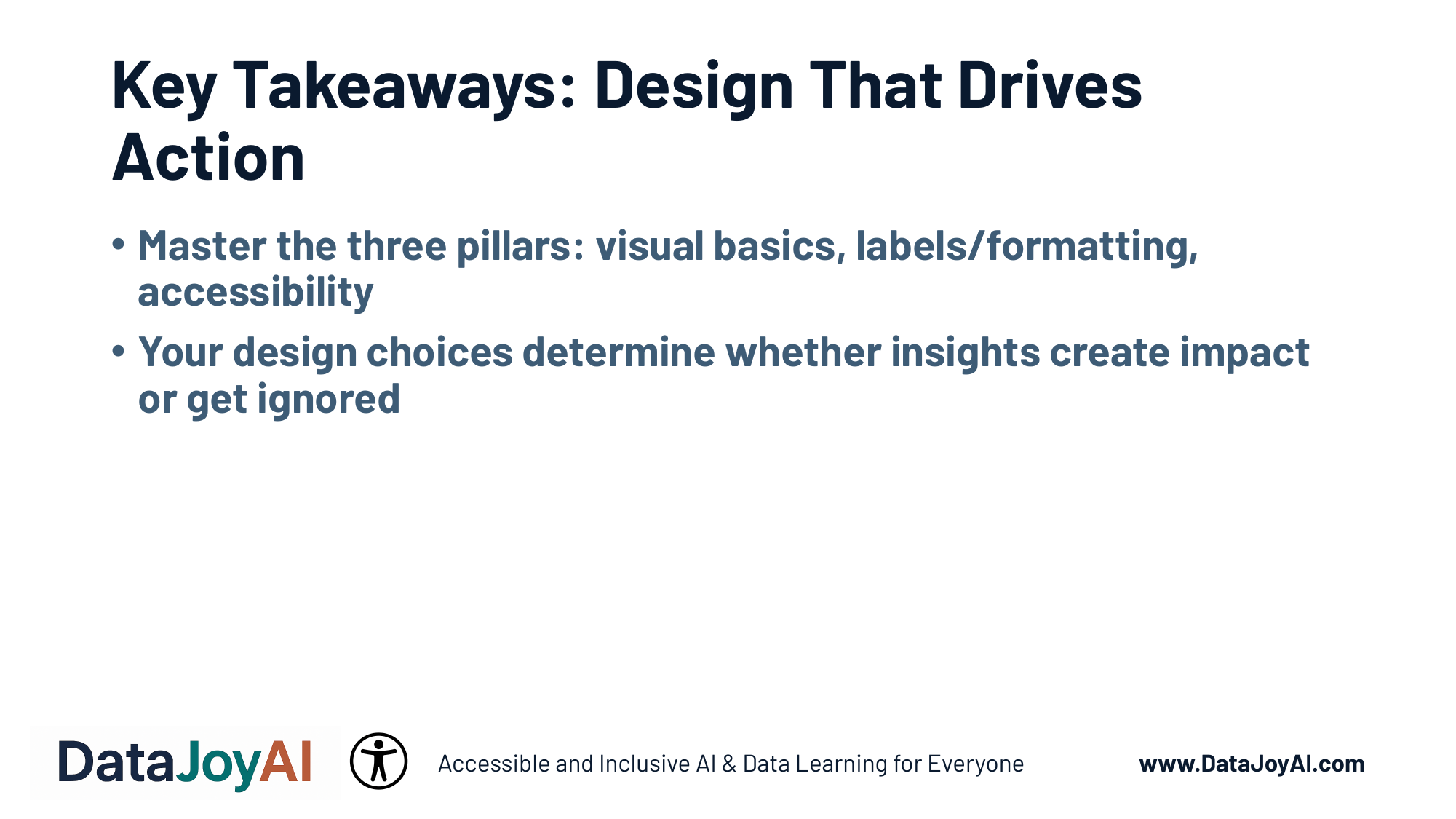

# Key Takeaways: Design That Drives Action
Master the three pillars: visual basics, labels/formatting, accessibility
Your design choices determine whether insights create impact or get ignored